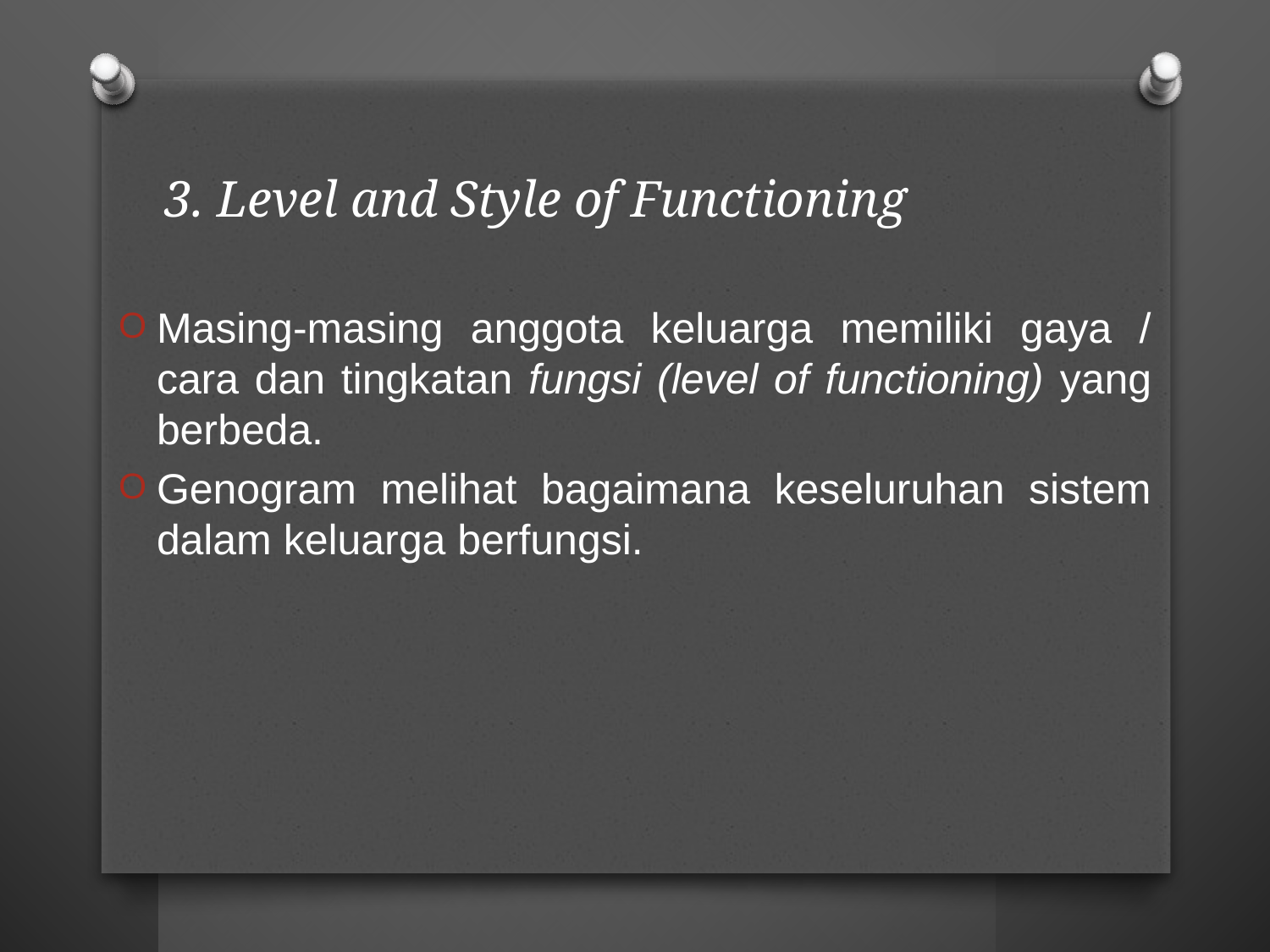

# 3. Level and Style of Functioning
Masing-masing anggota keluarga memiliki gaya / cara dan tingkatan fungsi (level of functioning) yang berbeda.
Genogram melihat bagaimana keseluruhan sistem dalam keluarga berfungsi.